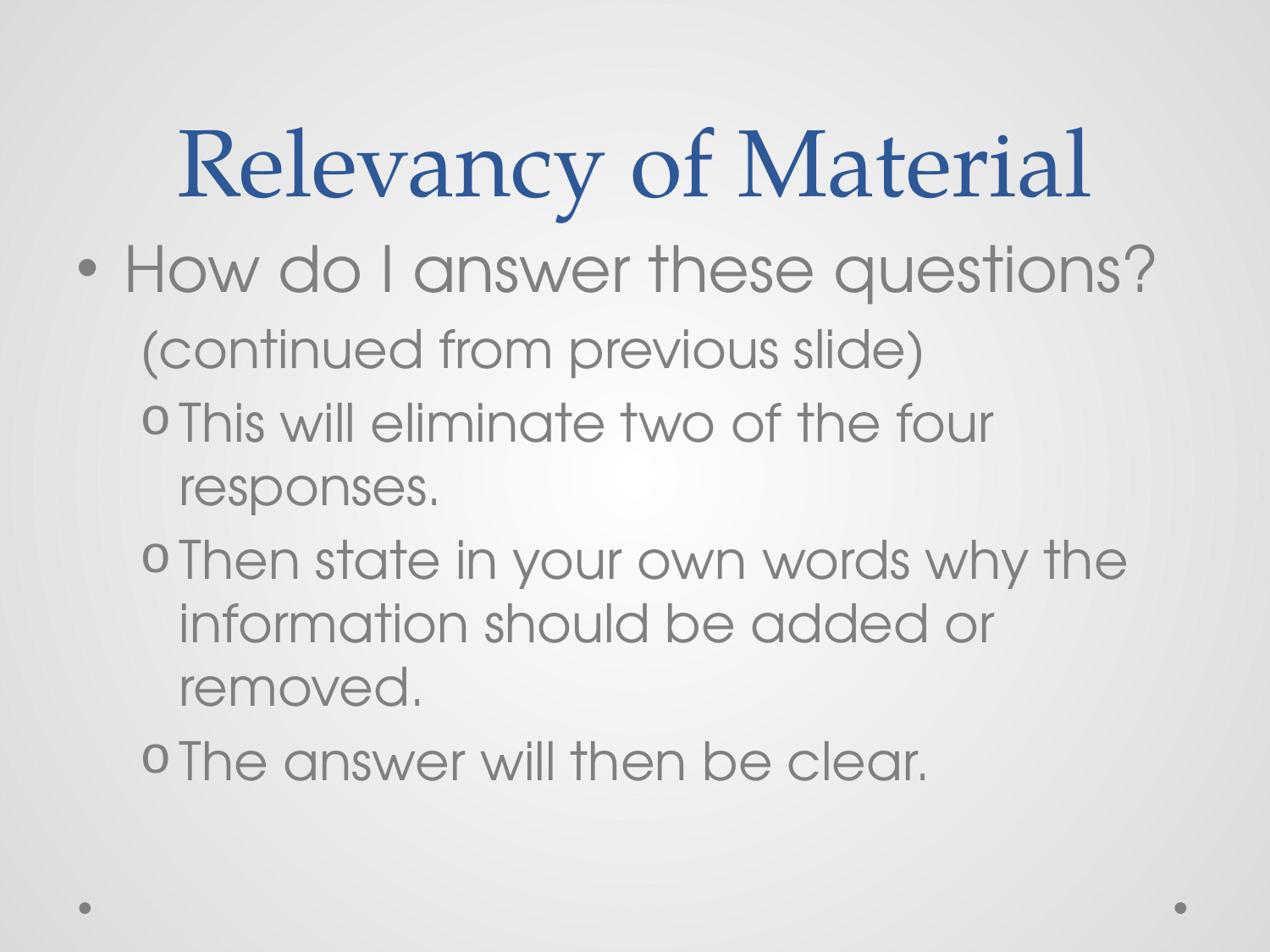

# Relevancy of Material
How do I answer these questions?
(continued from previous slide)
This will eliminate two of the four responses.
Then state in your own words why the information should be added or removed.
The answer will then be clear.